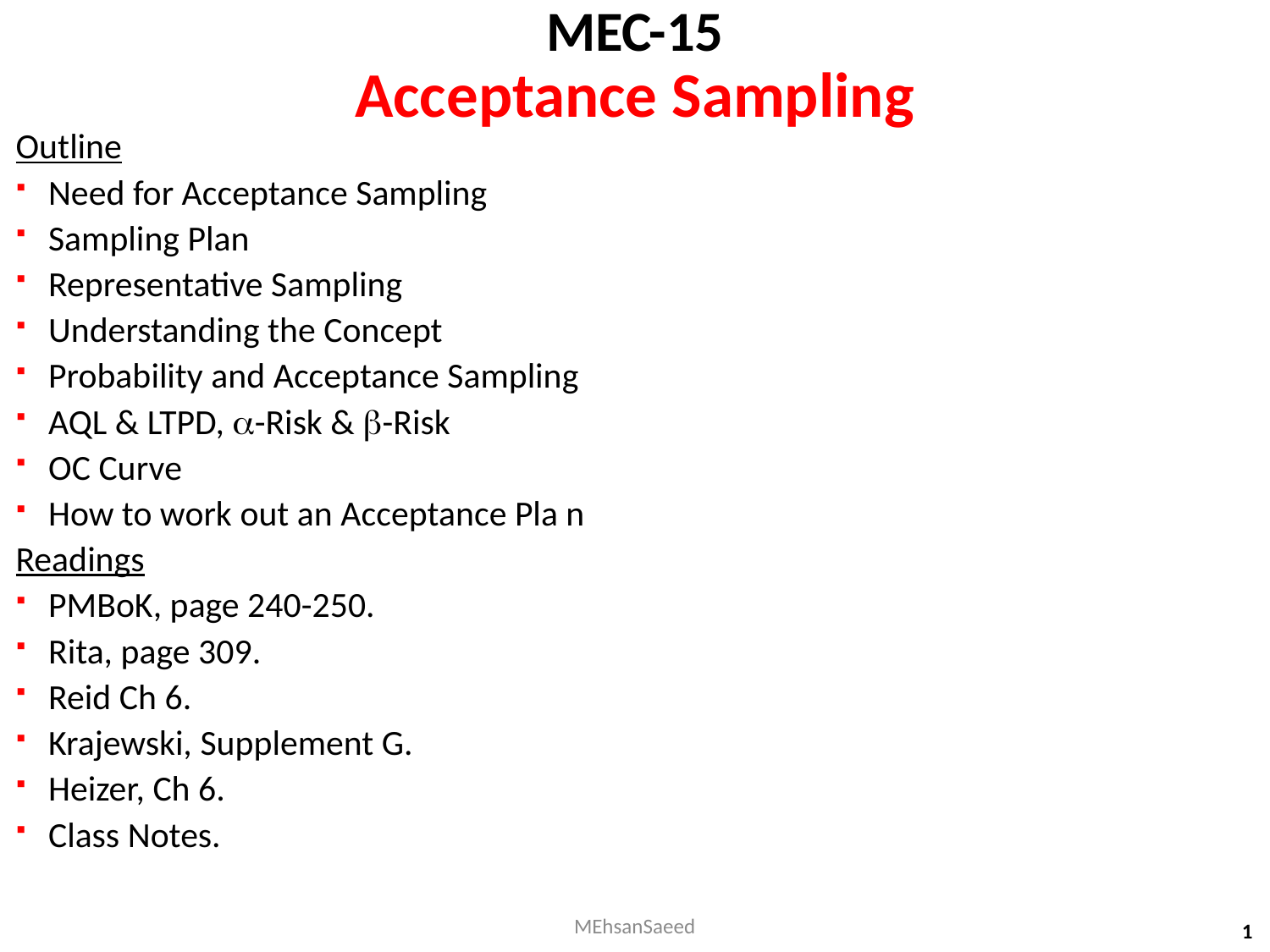

MEC-15
# Acceptance Sampling
Outline
Need for Acceptance Sampling
Sampling Plan
Representative Sampling
Understanding the Concept
Probability and Acceptance Sampling
AQL & LTPD, α-Risk & β-Risk
OC Curve
How to work out an Acceptance Pla n
Readings
PMBoK, page 240-250.
Rita, page 309.
Reid Ch 6.
Krajewski, Supplement G.
Heizer, Ch 6.
Class Notes.
MEhsanSaeed
1